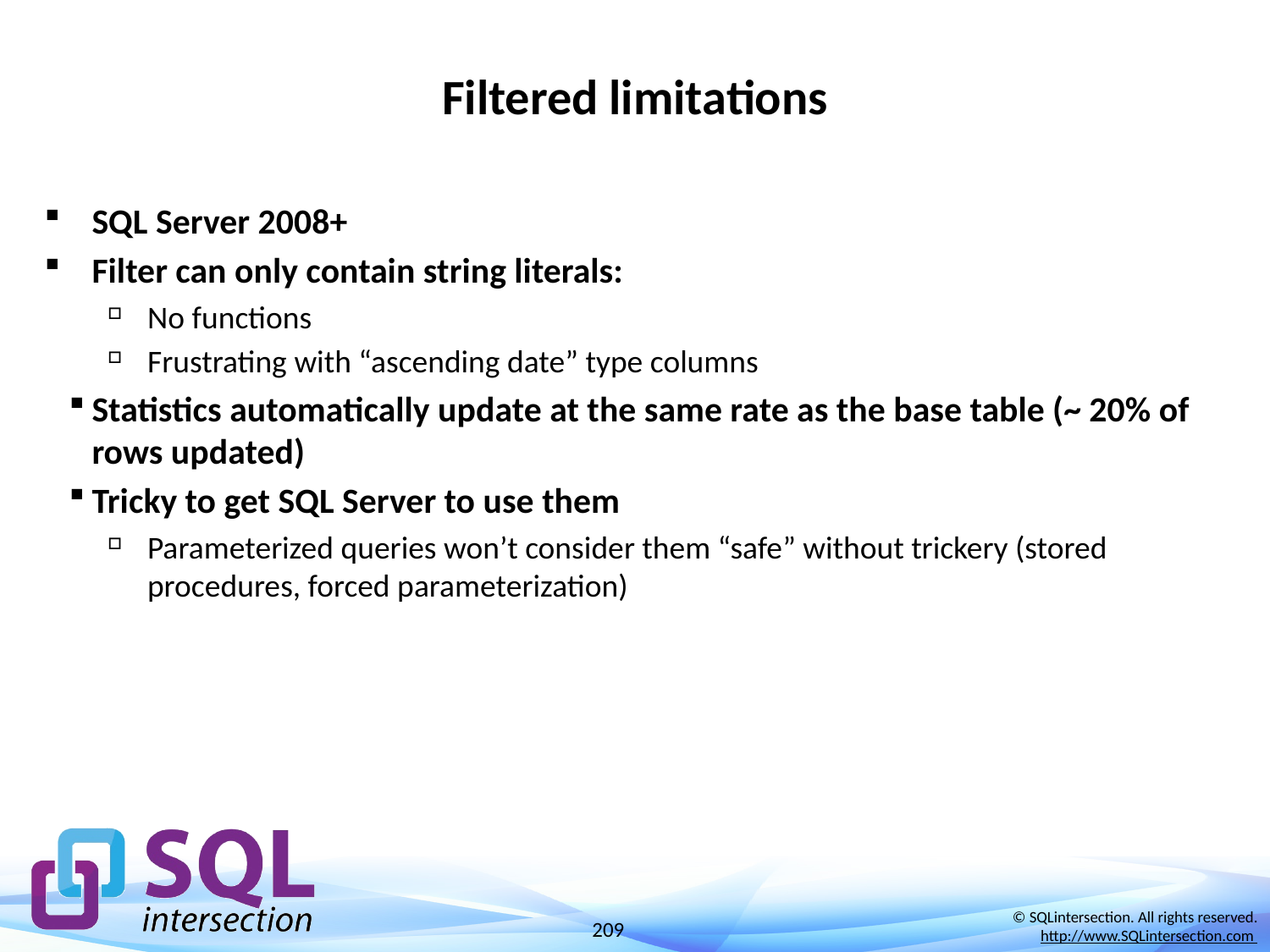

# Filtered limitations
SQL Server 2008+
Filter can only contain string literals:
No functions
Frustrating with “ascending date” type columns
Statistics automatically update at the same rate as the base table (~ 20% of rows updated)
Tricky to get SQL Server to use them
Parameterized queries won’t consider them “safe” without trickery (stored procedures, forced parameterization)